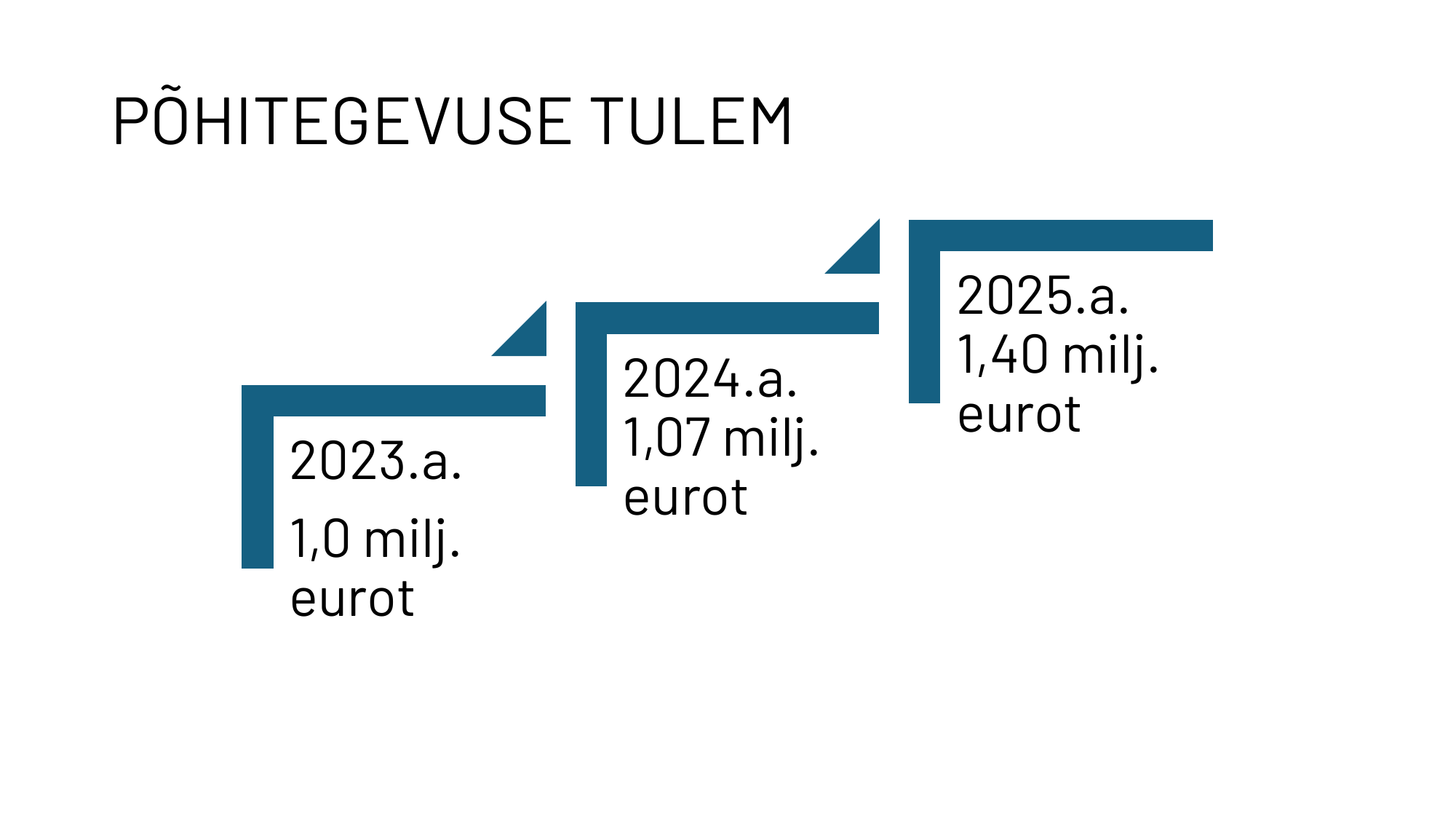

# PÕHITEGEVUSE TULEM
2023.a.
1,0 milj. eurot
2024.a. 1,07 milj. eurot
2025.a. 1,40 milj. eurot